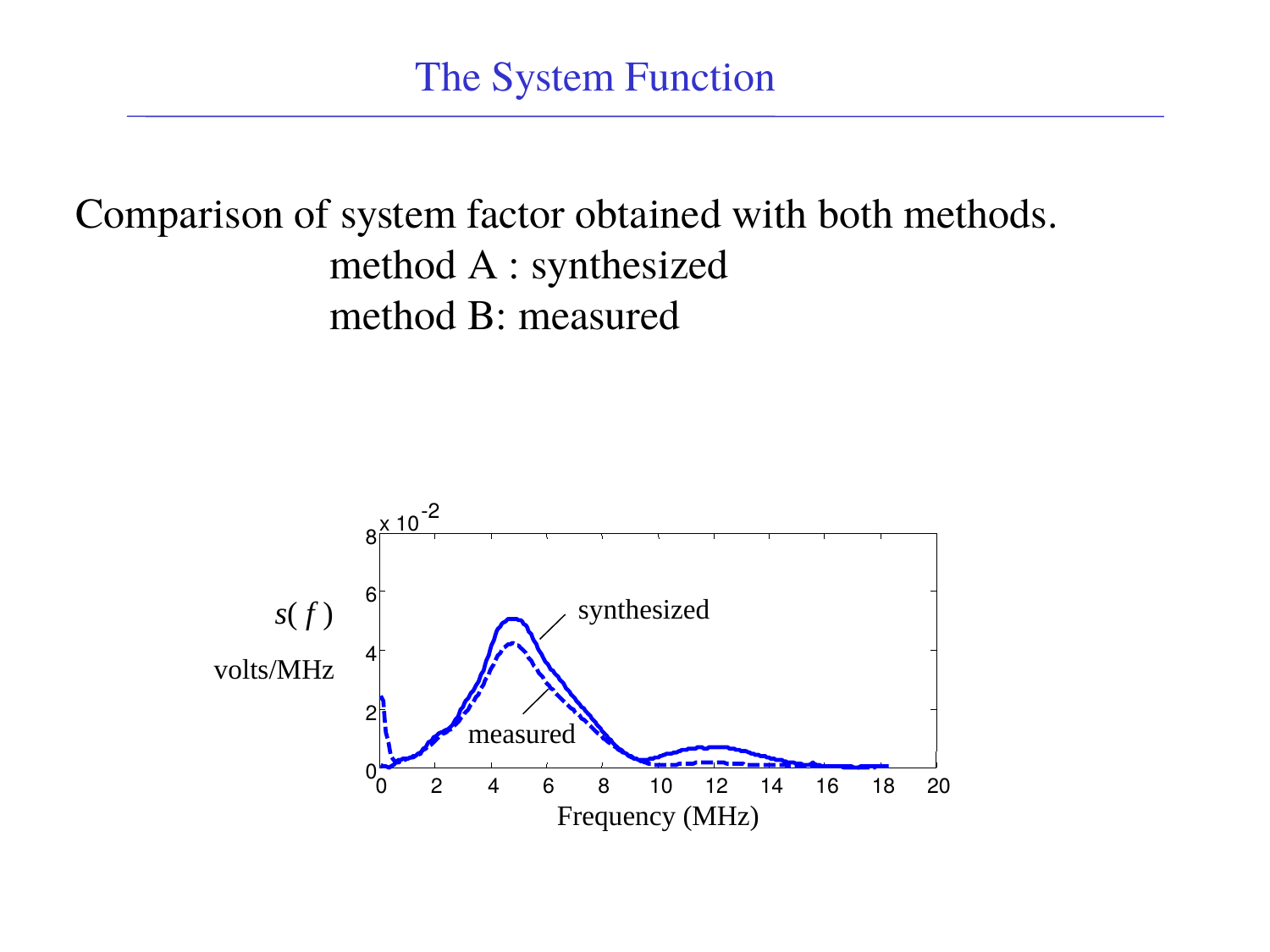

The System Function

Comparison of system factor obtained with both methods.
		method A : synthesized
		method B: measured
-2
x 10
8

6
synthesized
s( f )

4

volts/MHz

2
measured

0

0
2
4
6
8
10
12
14
16
18
20
Frequency (MHz)